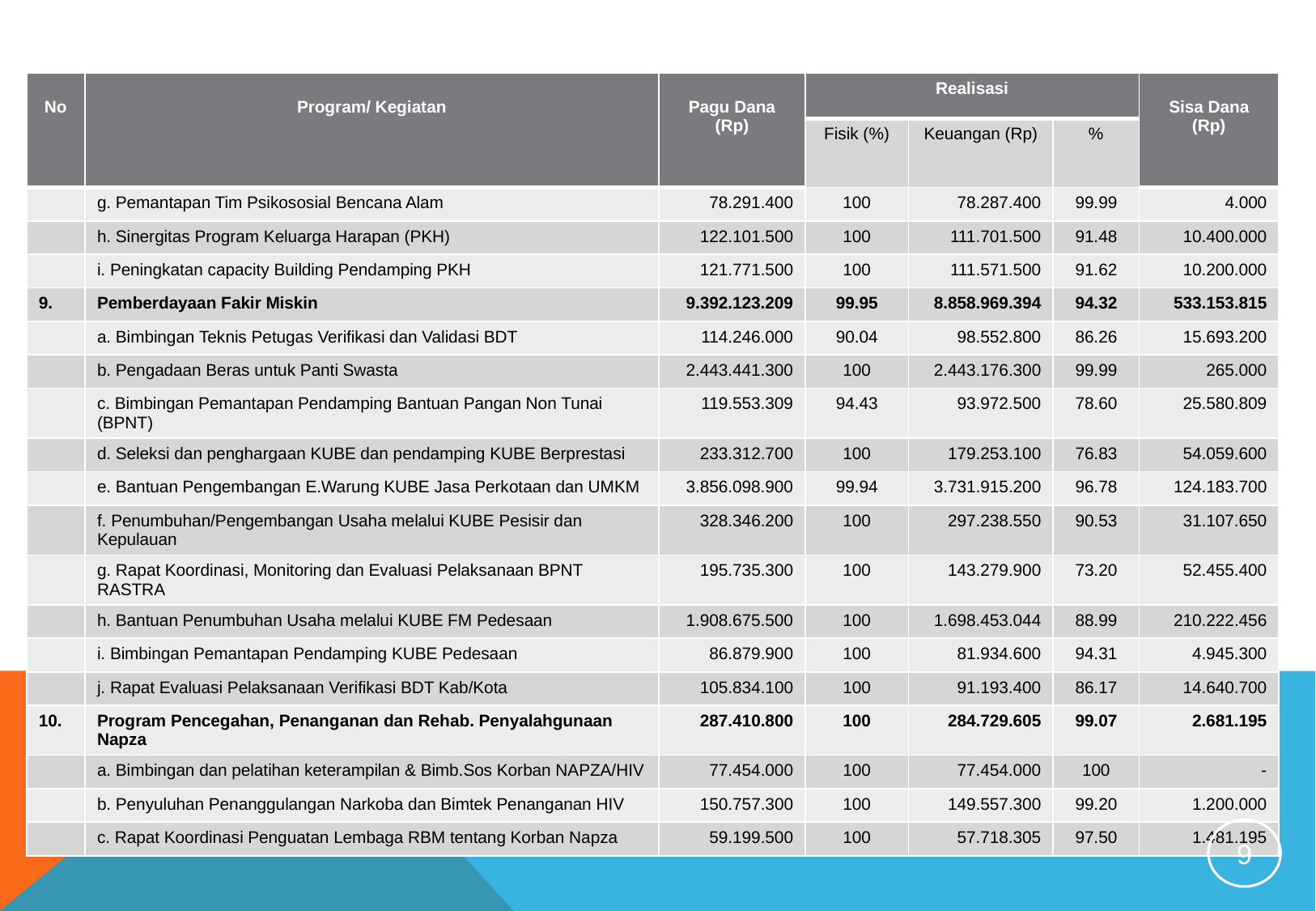

| No | Program/ Kegiatan | Pagu Dana (Rp) | Realisasi |  |  | Sisa Dana (Rp) |
| --- | --- | --- | --- | --- | --- | --- |
|  |  |  | Fisik (%) | Keuangan (Rp) | % |  |
|  | g. Pemantapan Tim Psikososial Bencana Alam | 78.291.400 | 100 | 78.287.400 | 99.99 | 4.000 |
|  | h. Sinergitas Program Keluarga Harapan (PKH) | 122.101.500 | 100 | 111.701.500 | 91.48 | 10.400.000 |
|  | i. Peningkatan capacity Building Pendamping PKH | 121.771.500 | 100 | 111.571.500 | 91.62 | 10.200.000 |
| 9. | Pemberdayaan Fakir Miskin | 9.392.123.209 | 99.95 | 8.858.969.394 | 94.32 | 533.153.815 |
|  | a. Bimbingan Teknis Petugas Verifikasi dan Validasi BDT | 114.246.000 | 90.04 | 98.552.800 | 86.26 | 15.693.200 |
|  | b. Pengadaan Beras untuk Panti Swasta | 2.443.441.300 | 100 | 2.443.176.300 | 99.99 | 265.000 |
|  | c. Bimbingan Pemantapan Pendamping Bantuan Pangan Non Tunai (BPNT) | 119.553.309 | 94.43 | 93.972.500 | 78.60 | 25.580.809 |
|  | d. Seleksi dan penghargaan KUBE dan pendamping KUBE Berprestasi | 233.312.700 | 100 | 179.253.100 | 76.83 | 54.059.600 |
|  | e. Bantuan Pengembangan E.Warung KUBE Jasa Perkotaan dan UMKM | 3.856.098.900 | 99.94 | 3.731.915.200 | 96.78 | 124.183.700 |
|  | f. Penumbuhan/Pengembangan Usaha melalui KUBE Pesisir dan Kepulauan | 328.346.200 | 100 | 297.238.550 | 90.53 | 31.107.650 |
|  | g. Rapat Koordinasi, Monitoring dan Evaluasi Pelaksanaan BPNT RASTRA | 195.735.300 | 100 | 143.279.900 | 73.20 | 52.455.400 |
|  | h. Bantuan Penumbuhan Usaha melalui KUBE FM Pedesaan | 1.908.675.500 | 100 | 1.698.453.044 | 88.99 | 210.222.456 |
|  | i. Bimbingan Pemantapan Pendamping KUBE Pedesaan | 86.879.900 | 100 | 81.934.600 | 94.31 | 4.945.300 |
|  | j. Rapat Evaluasi Pelaksanaan Verifikasi BDT Kab/Kota | 105.834.100 | 100 | 91.193.400 | 86.17 | 14.640.700 |
| 10. | Program Pencegahan, Penanganan dan Rehab. Penyalahgunaan Napza | 287.410.800 | 100 | 284.729.605 | 99.07 | 2.681.195 |
|  | a. Bimbingan dan pelatihan keterampilan & Bimb.Sos Korban NAPZA/HIV | 77.454.000 | 100 | 77.454.000 | 100 | - |
|  | b. Penyuluhan Penanggulangan Narkoba dan Bimtek Penanganan HIV | 150.757.300 | 100 | 149.557.300 | 99.20 | 1.200.000 |
|  | c. Rapat Koordinasi Penguatan Lembaga RBM tentang Korban Napza | 59.199.500 | 100 | 57.718.305 | 97.50 | 1.481.195 |
9